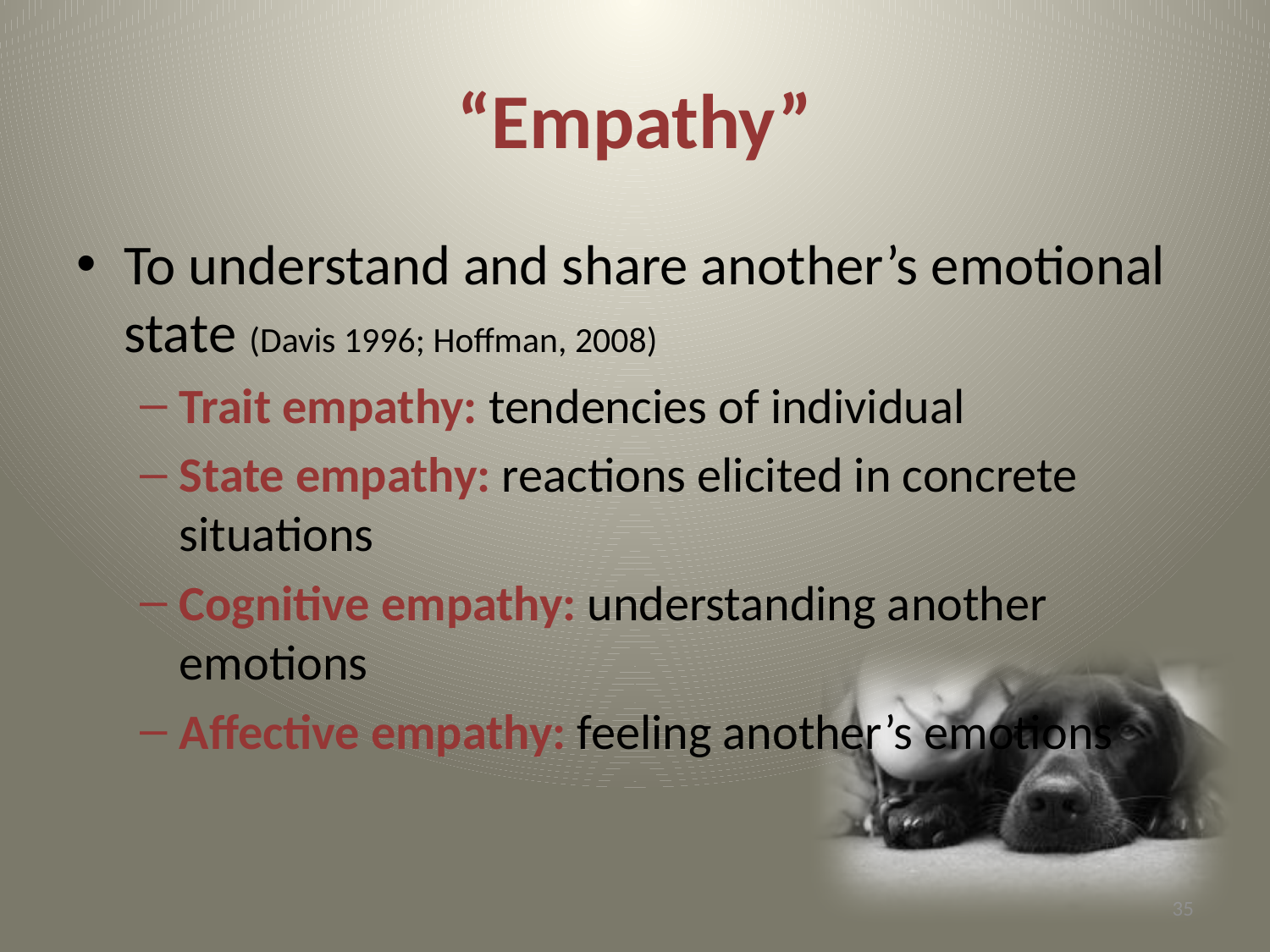

# “Empathy”
To understand and share another’s emotional state (Davis 1996; Hoffman, 2008)
Trait empathy: tendencies of individual
State empathy: reactions elicited in concrete situations
Cognitive empathy: understanding another emotions
Affective empathy: feeling another’s emotions

35